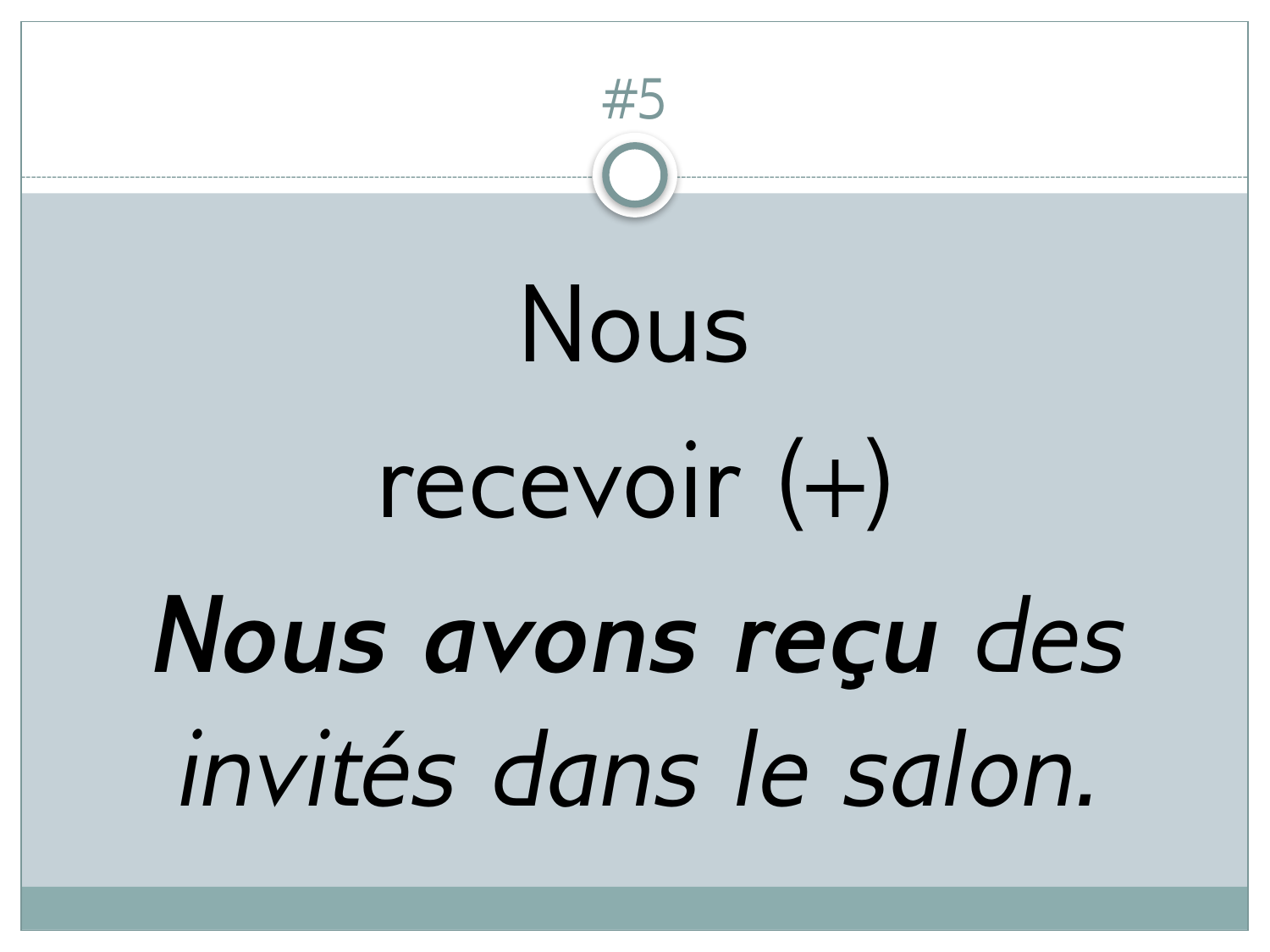

# #5
Nous
recevoir (+)
Nous avons reçu des invités dans le salon.